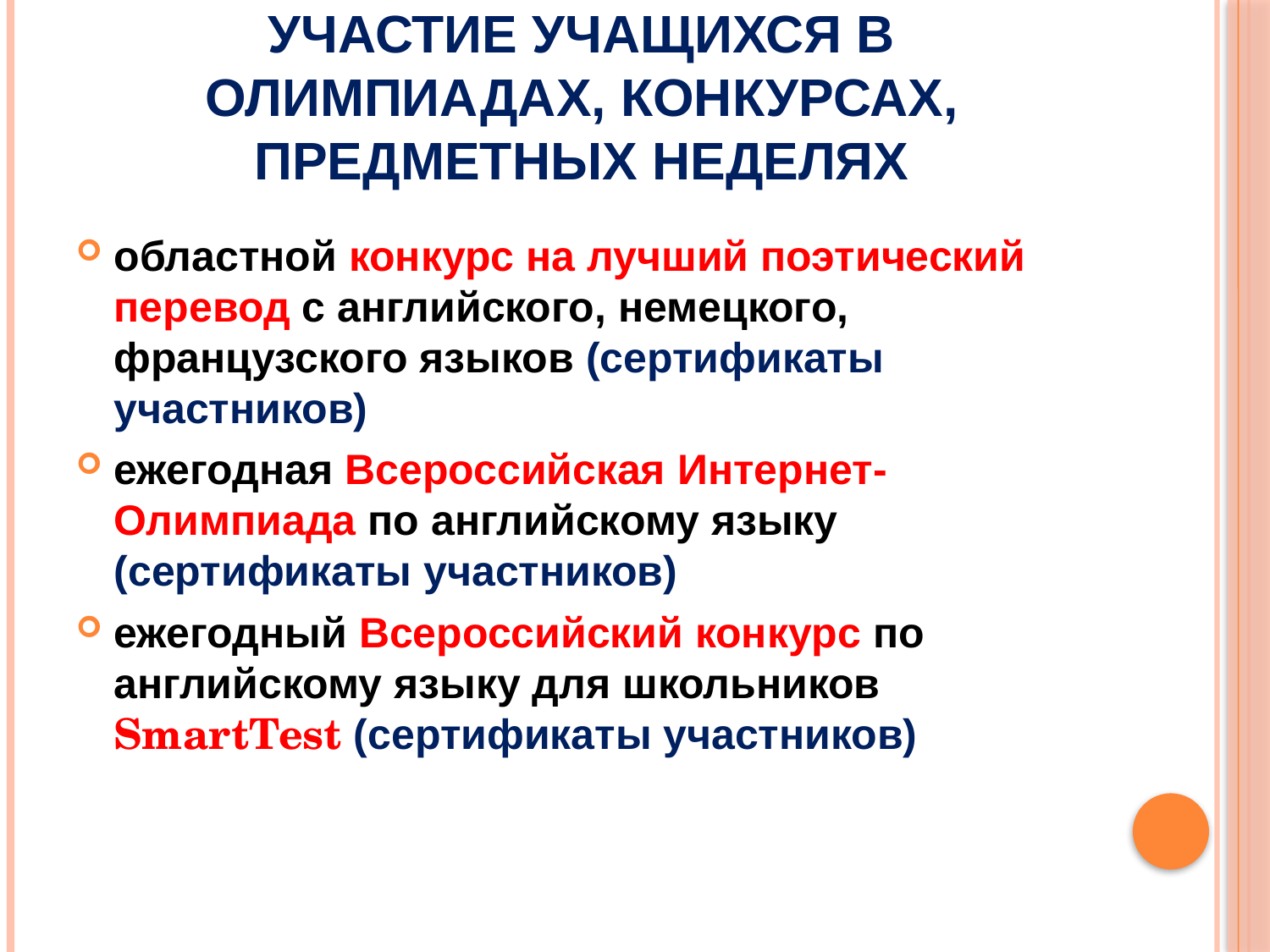

# участие учащихся в олимпиадах, конкурсах, предметных неделях
областной конкурс на лучший поэтический перевод с английского, немецкого, французского языков (сертификаты участников)
ежегодная Всероссийская Интернет-Олимпиада по английскому языку (сертификаты участников)
ежегодный Всероссийский конкурс по английскому языку для школьников SmartTest (сертификаты участников)